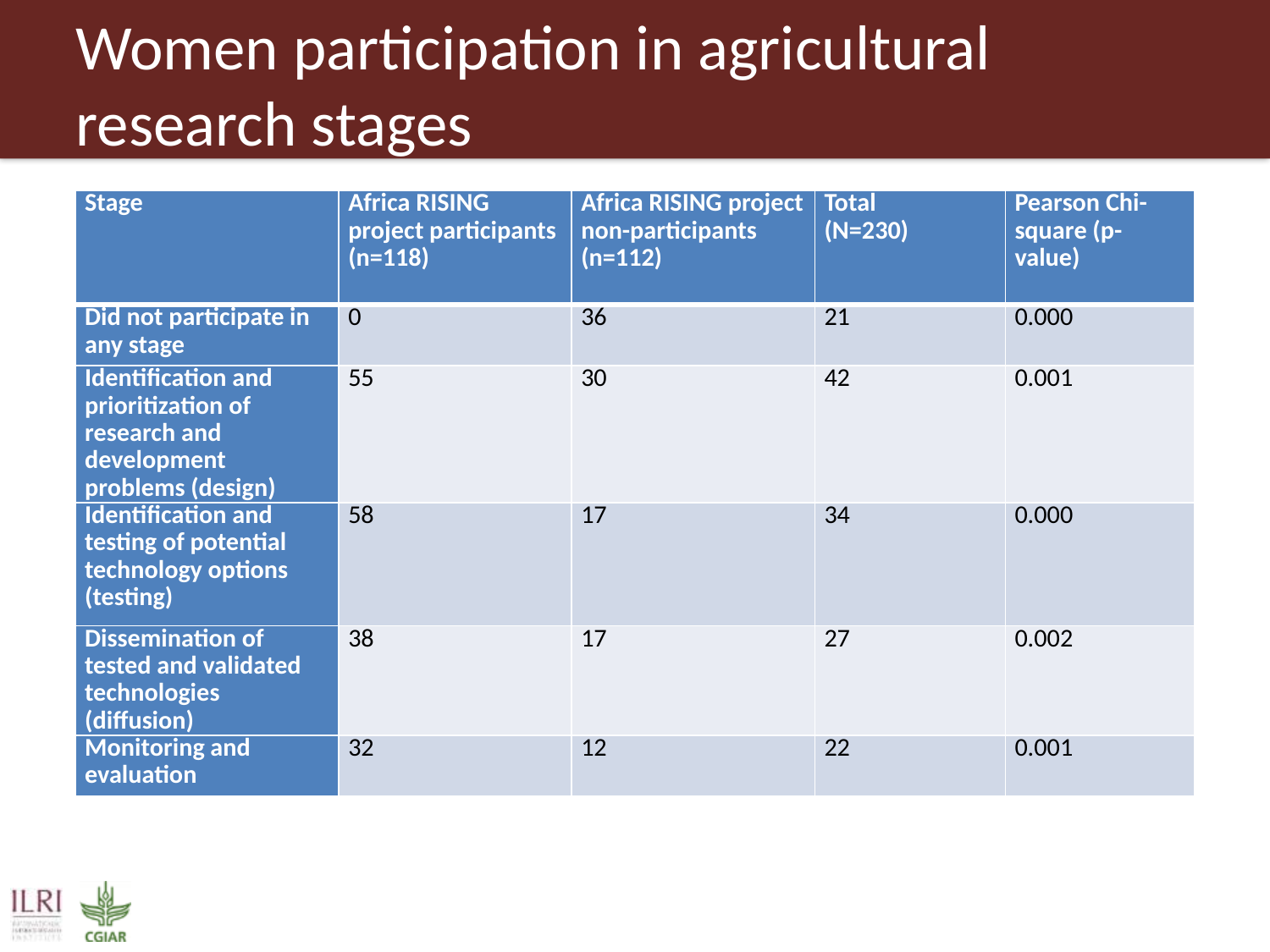

# Women participation in agricultural research stages
| Stage | Africa RISING project participants (n=118) | Africa RISING project non-participants (n=112) | Total (N=230) | Pearson Chi-square (p-value) |
| --- | --- | --- | --- | --- |
| Did not participate in any stage | 0 | 36 | 21 | 0.000 |
| Identification and prioritization of research and development problems (design) | 55 | 30 | 42 | 0.001 |
| Identification and testing of potential technology options (testing) | 58 | 17 | 34 | 0.000 |
| Dissemination of tested and validated technologies (diffusion) | 38 | 17 | 27 | 0.002 |
| Monitoring and evaluation | 32 | 12 | 22 | 0.001 |